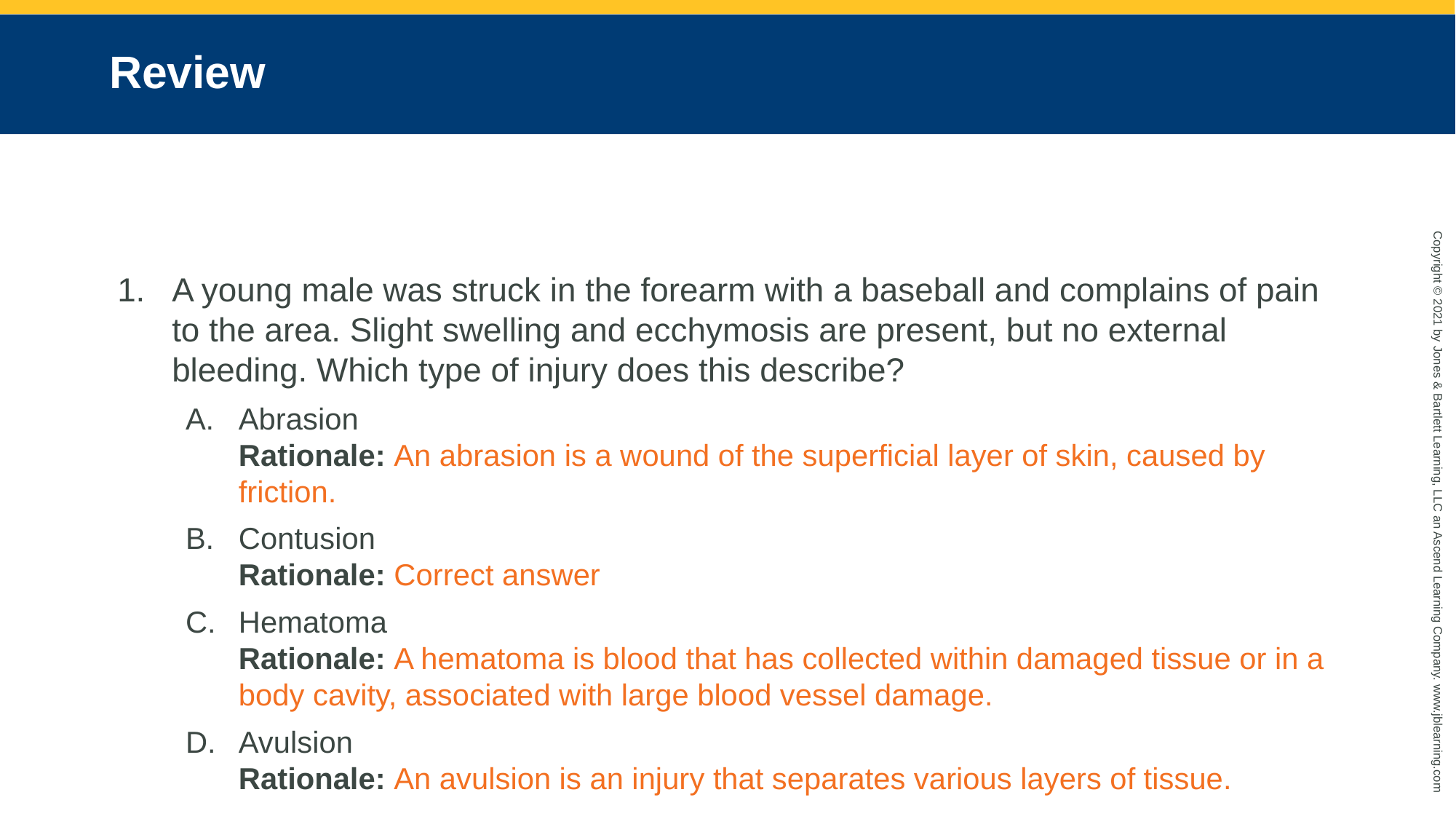

# Review
A young male was struck in the forearm with a baseball and complains of pain to the area. Slight swelling and ecchymosis are present, but no external bleeding. Which type of injury does this describe?
Abrasion
Rationale: An abrasion is a wound of the superficial layer of skin, caused by friction.
Contusion
Rationale: Correct answer
Hematoma
Rationale: A hematoma is blood that has collected within damaged tissue or in a body cavity, associated with large blood vessel damage.
Avulsion
Rationale: An avulsion is an injury that separates various layers of tissue.